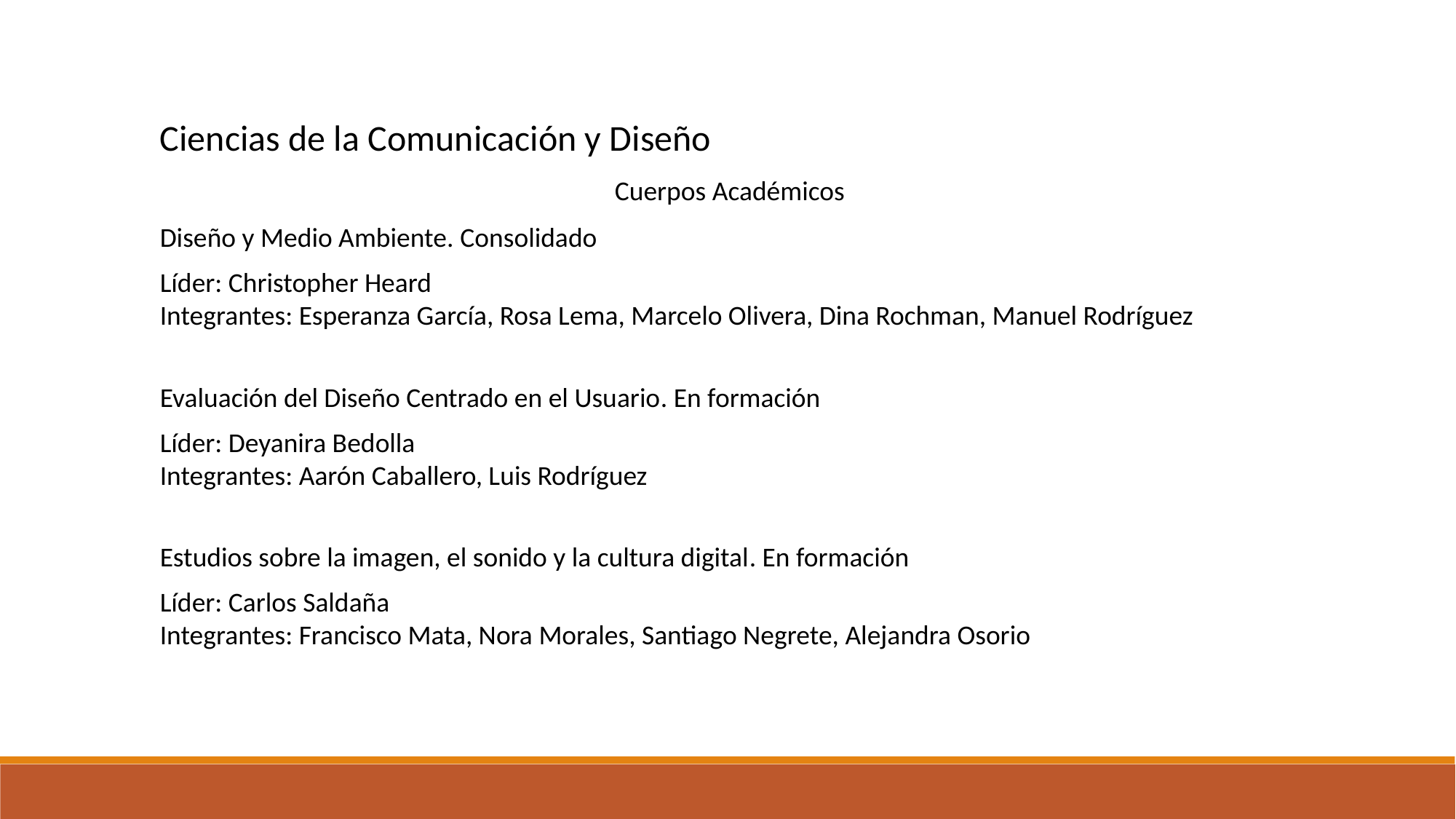

Ciencias de la Comunicación y Diseño
Cuerpos Académicos
Diseño y Medio Ambiente. Consolidado
Líder: Christopher Heard
Integrantes: Esperanza García, Rosa Lema, Marcelo Olivera, Dina Rochman, Manuel Rodríguez

Evaluación del Diseño Centrado en el Usuario. En formación
Líder: Deyanira Bedolla
Integrantes: Aarón Caballero, Luis Rodríguez

Estudios sobre la imagen, el sonido y la cultura digital. En formación
Líder: Carlos Saldaña
Integrantes: Francisco Mata, Nora Morales, Santiago Negrete, Alejandra Osorio